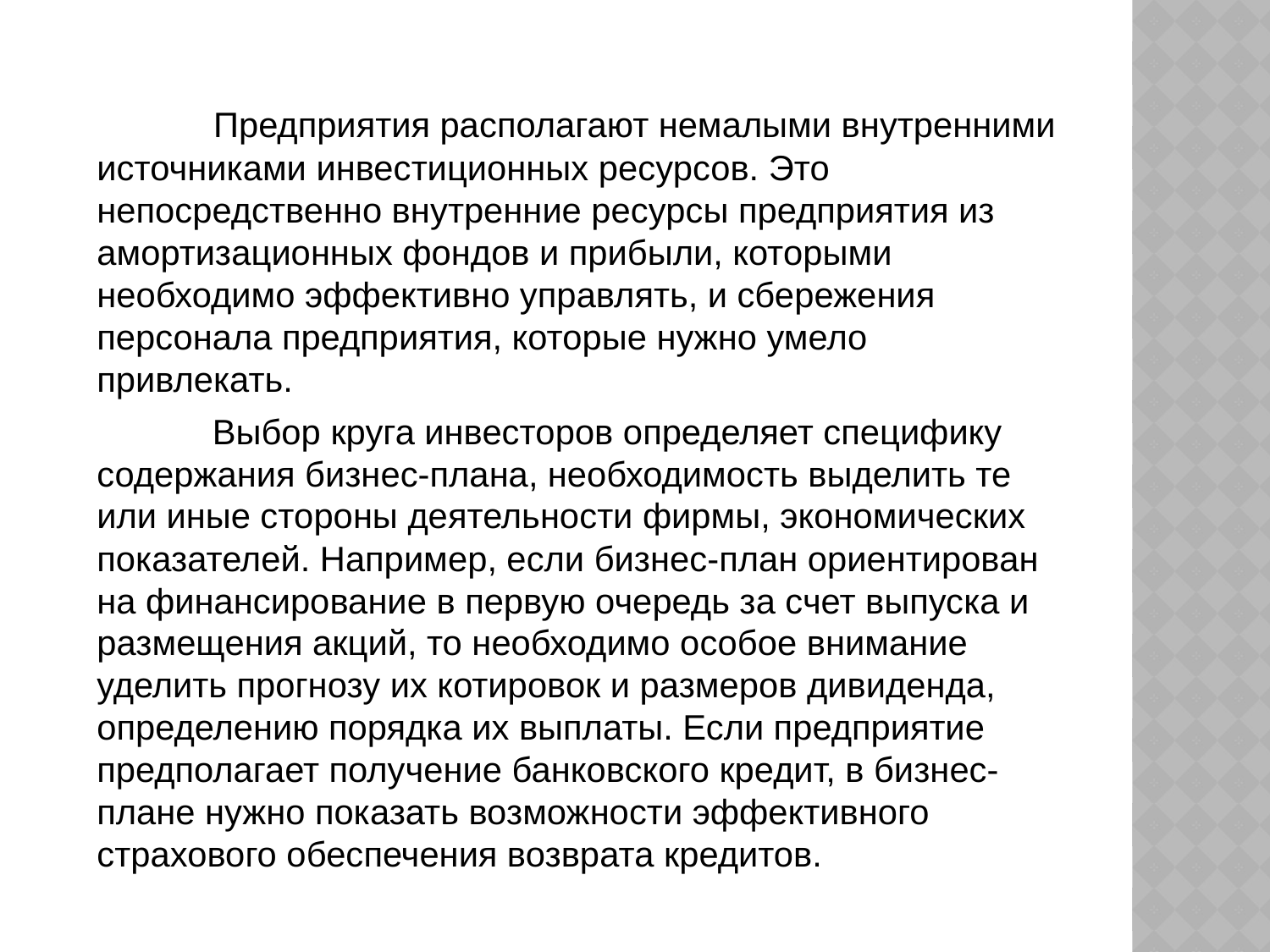

Предприятия располагают немалыми внутренними источниками инвестиционных ресурсов. Это непосредственно внутренние ресурсы предприятия из амортизационных фондов и прибыли, которыми необходимо эффективно управлять, и сбережения персонала предприятия, которые нужно умело привлекать.
      	Выбор круга инвесторов определяет специфику содержания бизнес-плана, необходимость выделить те или иные стороны деятельности фирмы, экономических показателей. Например, если бизнес-план ориентирован на финансирование в первую очередь за счет выпуска и размещения акций, то необходимо особое внимание уделить прогнозу их котировок и размеров дивиденда, определению порядка их выплаты. Если предприятие предполагает получение банковского кредит, в бизнес-плане нужно показать возможности эффективного страхового обеспечения возврата кредитов.

#